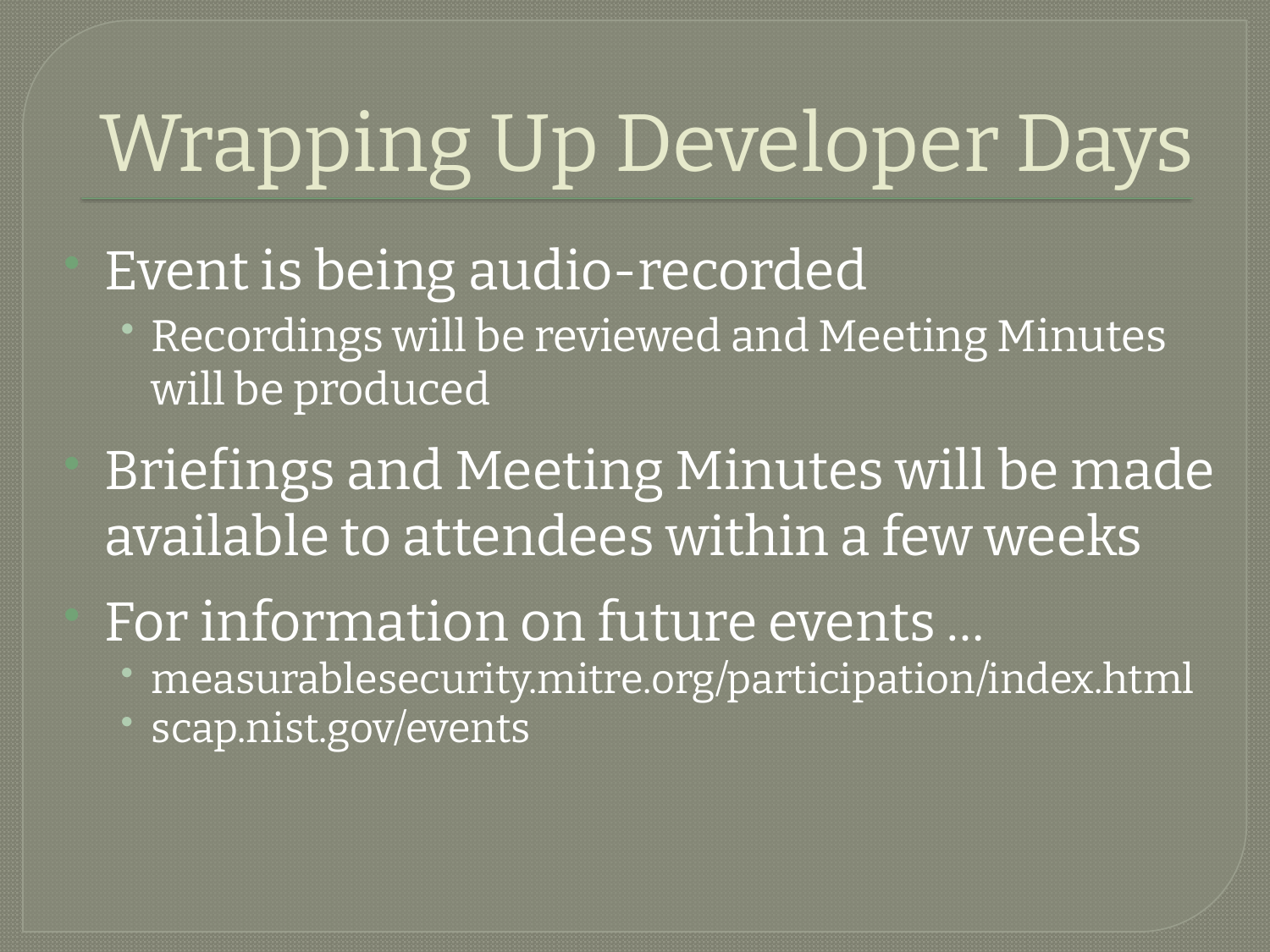

# Wrapping Up Developer Days
Event is being audio-recorded
Recordings will be reviewed and Meeting Minutes will be produced
Briefings and Meeting Minutes will be made available to attendees within a few weeks
For information on future events …
measurablesecurity.mitre.org/participation/index.html
scap.nist.gov/events